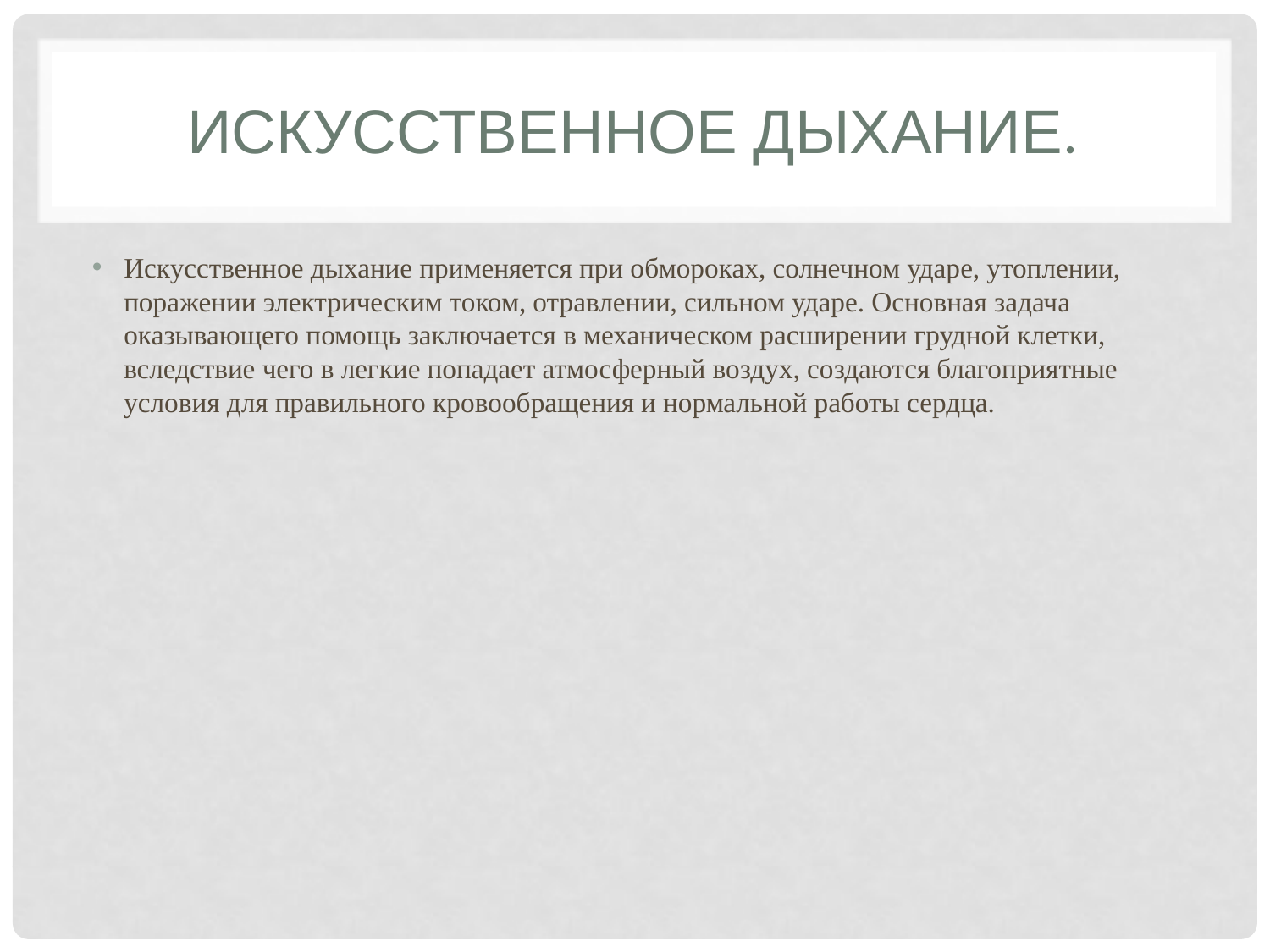

# Искусственное дыхание.
Искусственное дыхание применяется при обмороках, солнечном ударе, утоплении, поражении электрическим током, отравлении, сильном ударе. Основная задача оказывающего помощь заключается в механическом расширении грудной клетки, вследствие чего в легкие попадает атмосферный воздух, создаются благоприятные условия для правильного кровообращения и нормальной работы сердца.